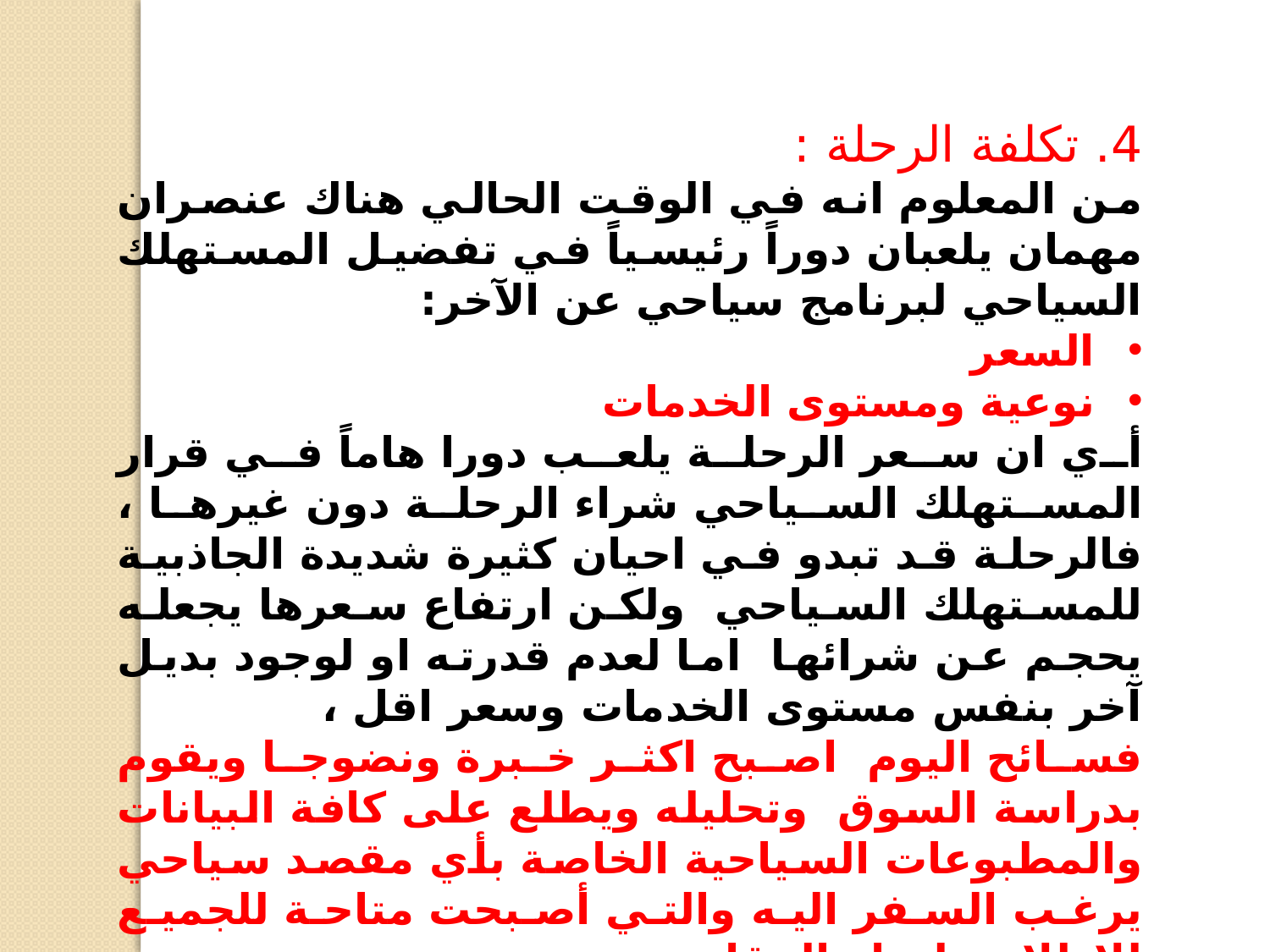

4. تكلفة الرحلة :
من المعلوم انه في الوقت الحالي هناك عنصران مهمان يلعبان دوراً رئيسياً في تفضيل المستهلك السياحي لبرنامج سياحي عن الآخر:
السعر
نوعية ومستوى الخدمات
أي ان سعر الرحلة يلعب دورا هاماً في قرار المستهلك السياحي شراء الرحلة دون غيرها ، فالرحلة قد تبدو في احيان كثيرة شديدة الجاذبية للمستهلك السياحي  ولكن ارتفاع سعرها يجعله يحجم عن شرائها  اما لعدم قدرته او لوجود بديل آخر بنفس مستوى الخدمات وسعر اقل ،
فسائح اليوم  اصبح اكثر خبرة ونضوجا ويقوم بدراسة السوق  وتحليله ويطلع على كافة البيانات والمطبوعات السياحية الخاصة بأي مقصد سياحي يرغب السفر اليه والتي أصبحت متاحة للجميع للاطلاع عليها والمقارنة.